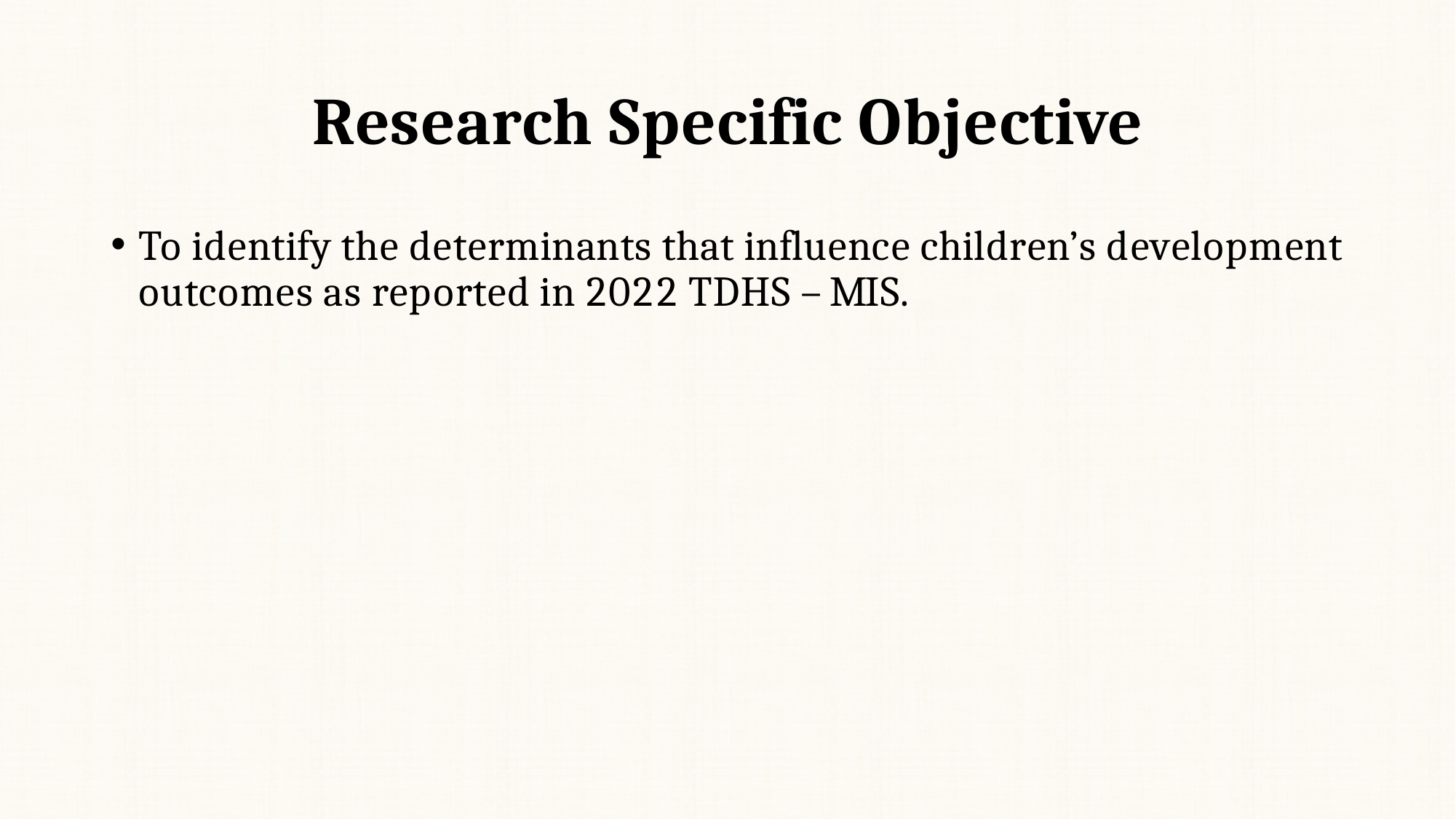

# Research Specific Objective
To identify the determinants that influence children’s development outcomes as reported in 2022 TDHS – MIS.